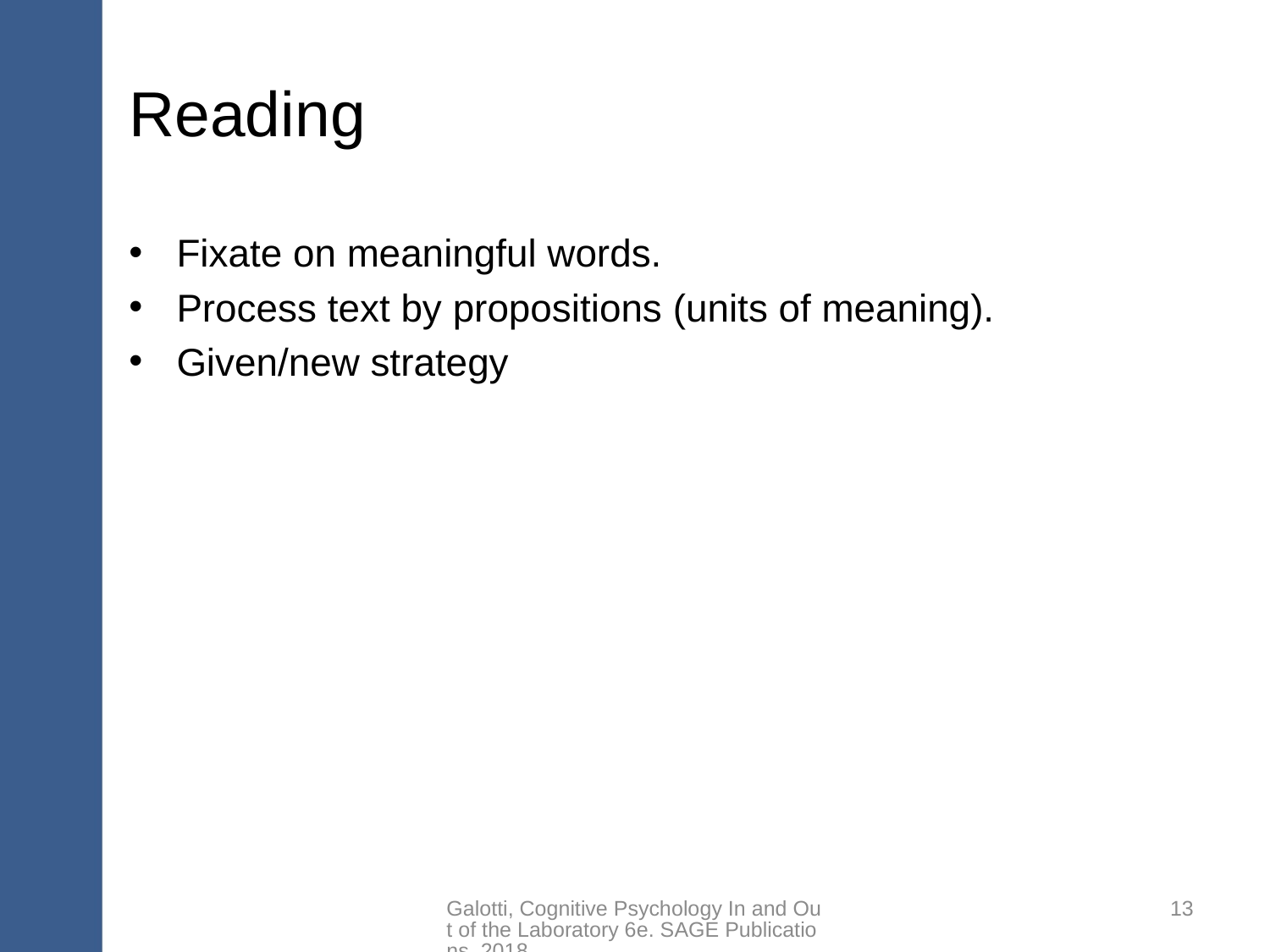

# Reading
Fixate on meaningful words.
Process text by propositions (units of meaning).
Given/new strategy
Galotti, Cognitive Psychology In and Out of the Laboratory 6e. SAGE Publications, 2018.
13